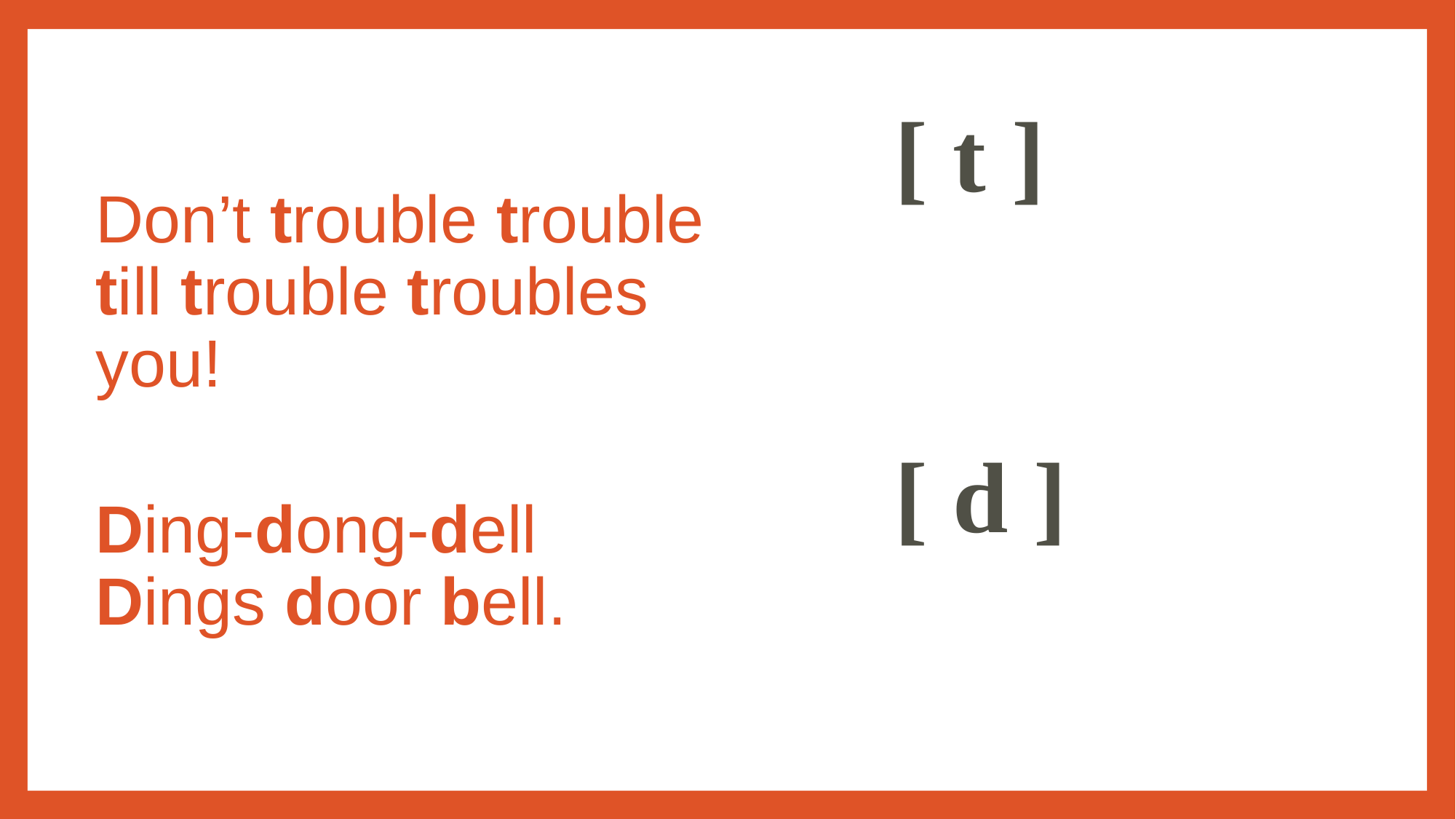

# Don’t trouble trouble till trouble troubles  you!
[ t ]
Ding-dong-dell
Dings door bell.
[ d ]